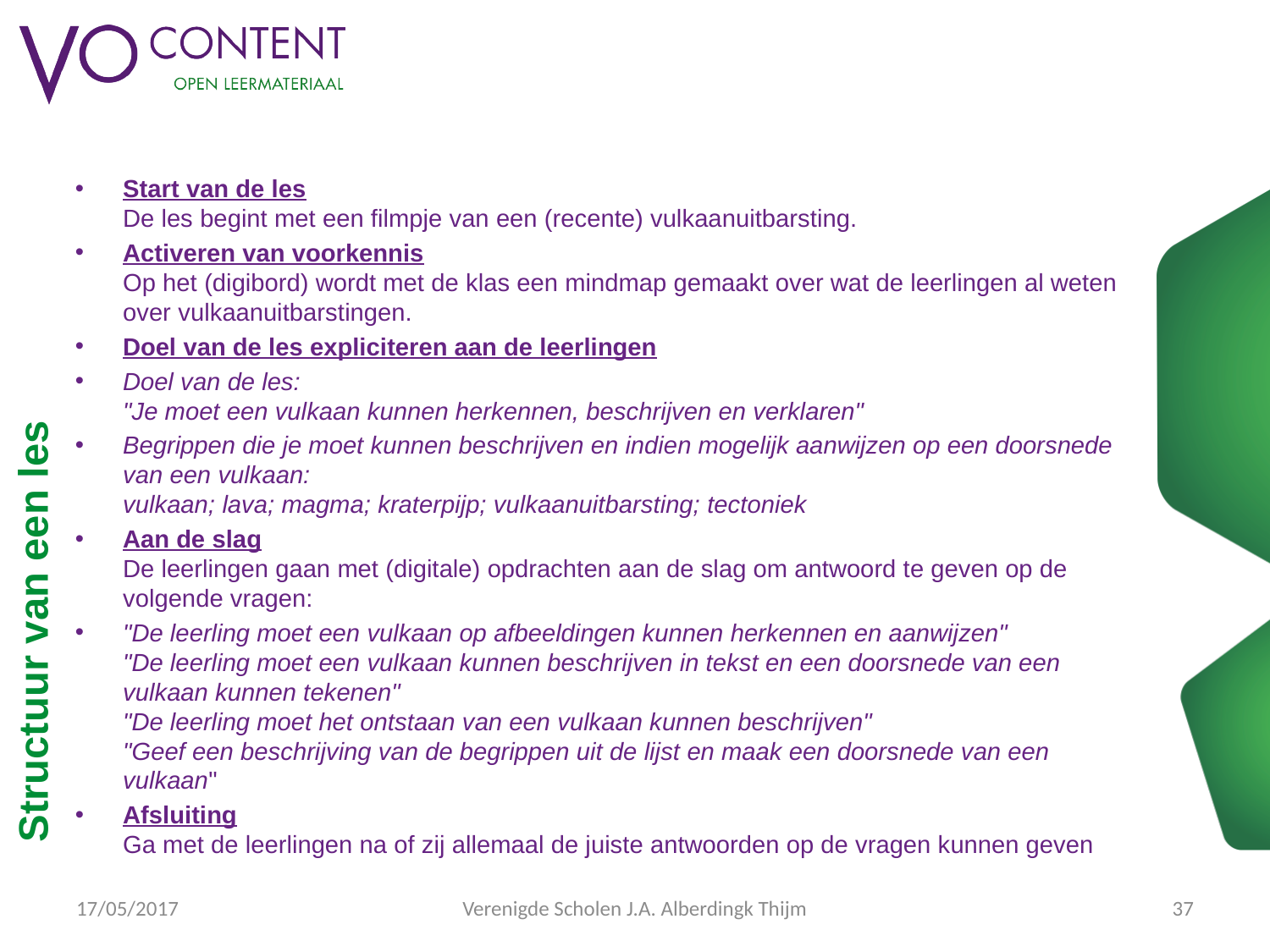

Start van de les
De les begint met een filmpje van een (recente) vulkaanuitbarsting.
Activeren van voorkennis
Op het (digibord) wordt met de klas een mindmap gemaakt over wat de leerlingen al weten over vulkaanuitbarstingen.
Doel van de les expliciteren aan de leerlingen
Doel van de les:
"Je moet een vulkaan kunnen herkennen, beschrijven en verklaren"
Begrippen die je moet kunnen beschrijven en indien mogelijk aanwijzen op een doorsnede van een vulkaan:
vulkaan; lava; magma; kraterpijp; vulkaanuitbarsting; tectoniek
Aan de slag
De leerlingen gaan met (digitale) opdrachten aan de slag om antwoord te geven op de volgende vragen:
"De leerling moet een vulkaan op afbeeldingen kunnen herkennen en aanwijzen"
"De leerling moet een vulkaan kunnen beschrijven in tekst en een doorsnede van een vulkaan kunnen tekenen"
"De leerling moet het ontstaan van een vulkaan kunnen beschrijven"
"Geef een beschrijving van de begrippen uit de lijst en maak een doorsnede van een vulkaan"
Afsluiting
Ga met de leerlingen na of zij allemaal de juiste antwoorden op de vragen kunnen geven

# Structuur van een les
17/05/2017
Verenigde Scholen J.A. Alberdingk Thijm
37